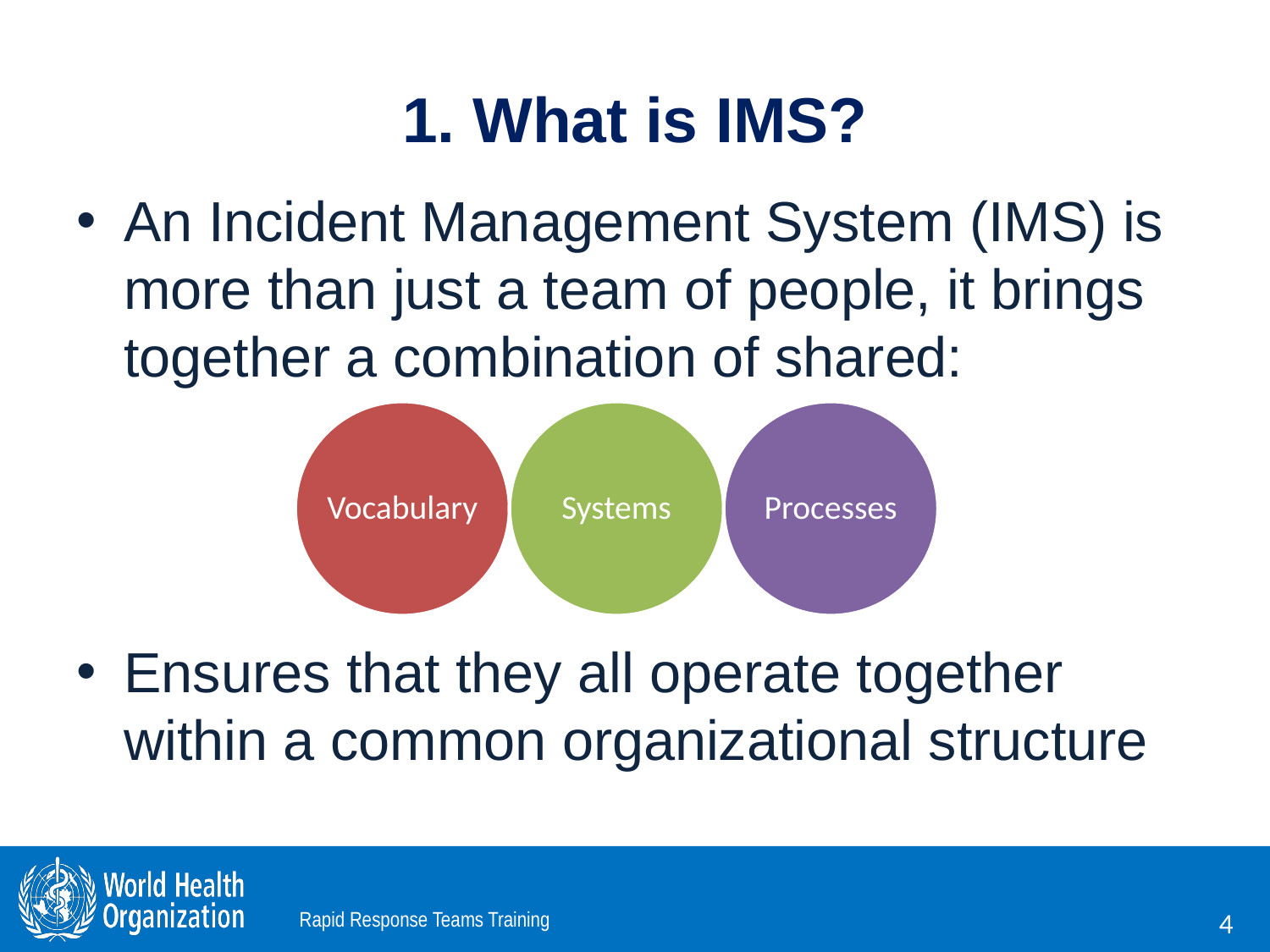

# 1. What is IMS?
An Incident Management System (IMS) is more than just a team of people, it brings together a combination of shared:

Ensures that they all operate together within a common organizational structure
Vocabulary
Systems
Processes